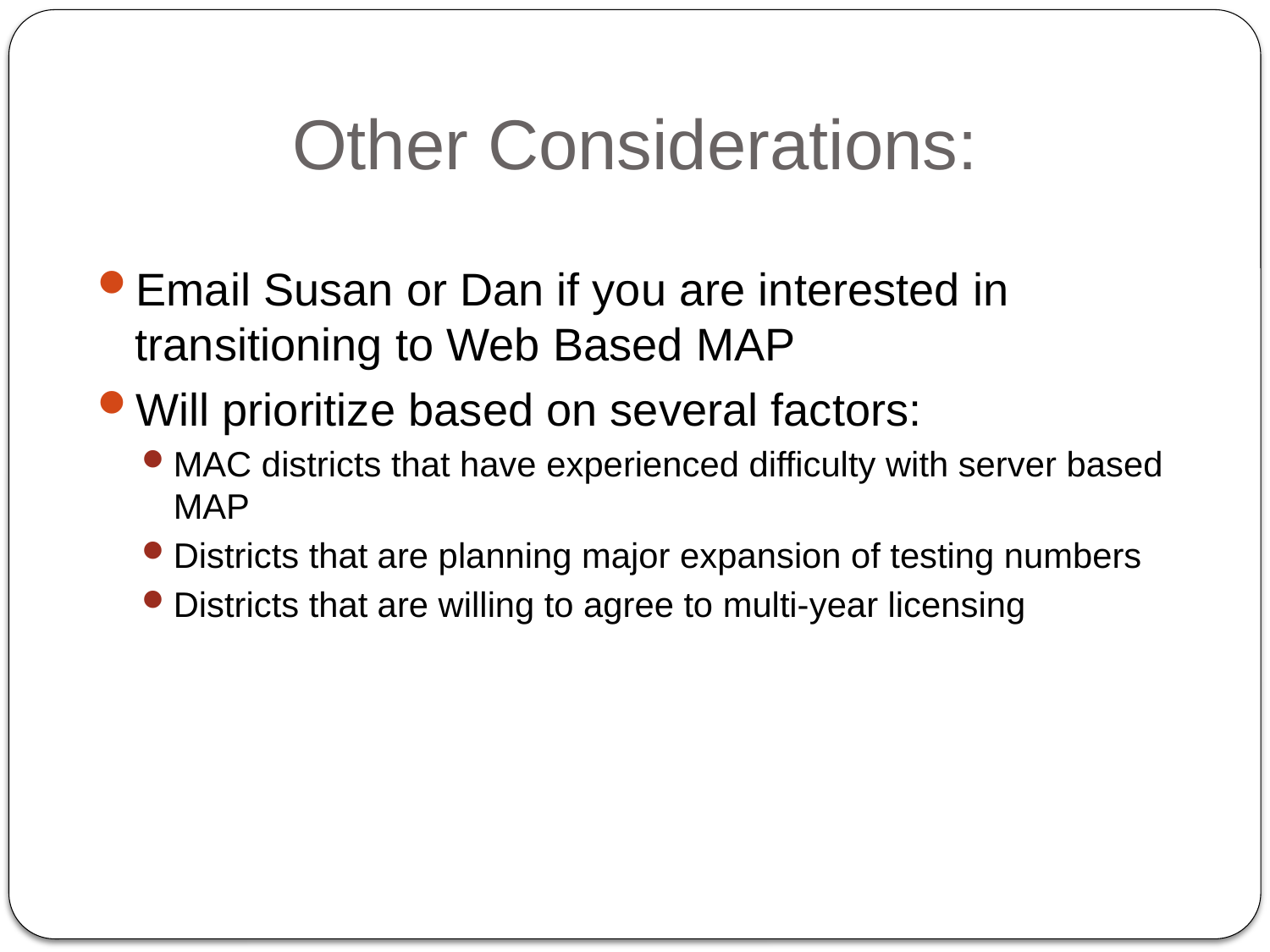

# Other Considerations:
Email Susan or Dan if you are interested in transitioning to Web Based MAP
Will prioritize based on several factors:
MAC districts that have experienced difficulty with server based MAP
Districts that are planning major expansion of testing numbers
Districts that are willing to agree to multi-year licensing